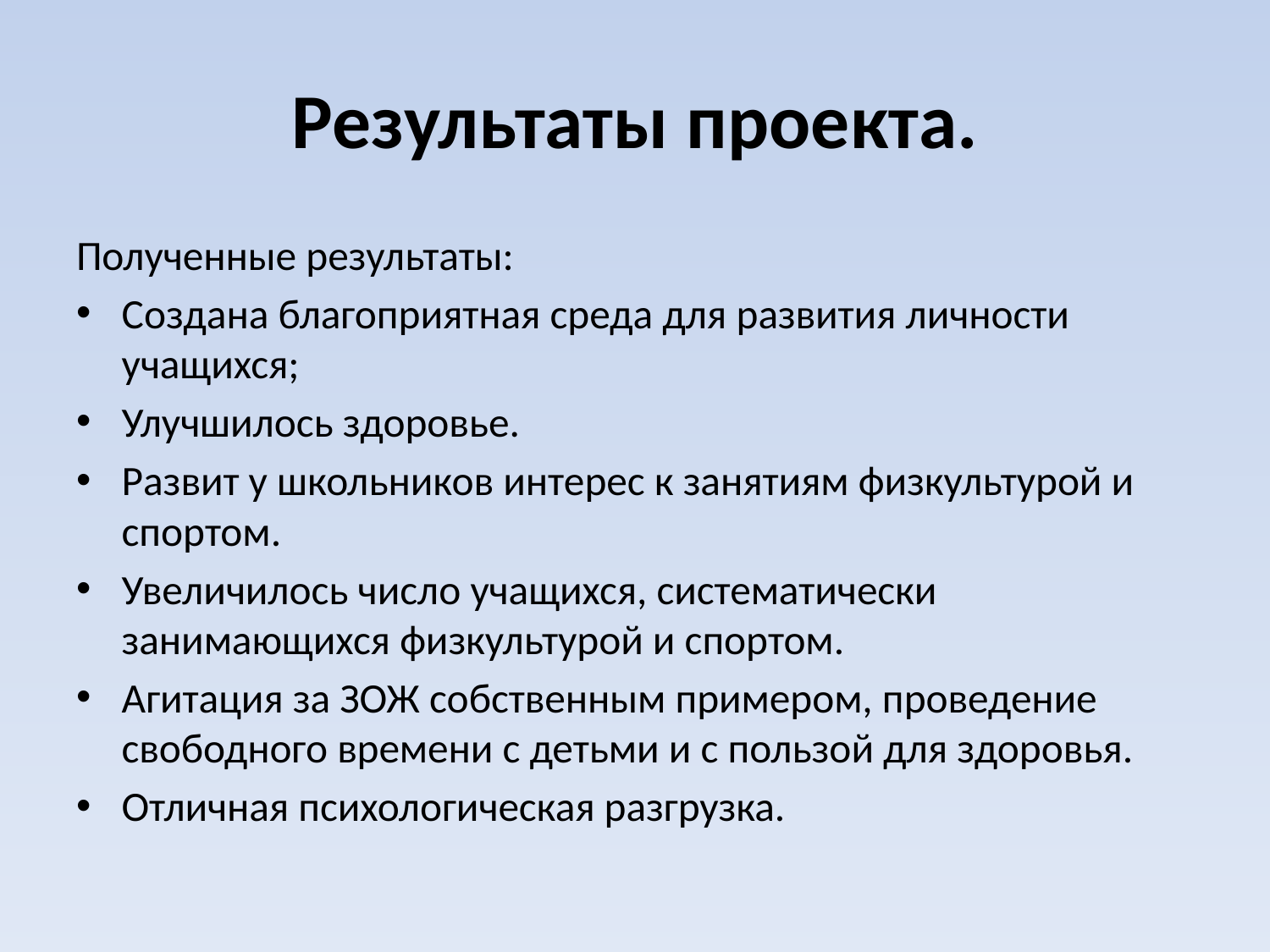

# Результаты проекта.
Полученные результаты:
Создана благоприятная среда для развития личности учащихся;
Улучшилось здоровье.
Развит у школьников интерес к занятиям физкультурой и спортом.
Увеличилось число учащихся, систематически занимающихся физкультурой и спортом.
Агитация за ЗОЖ собственным примером, проведение свободного времени с детьми и с пользой для здоровья.
Отличная психологическая разгрузка.